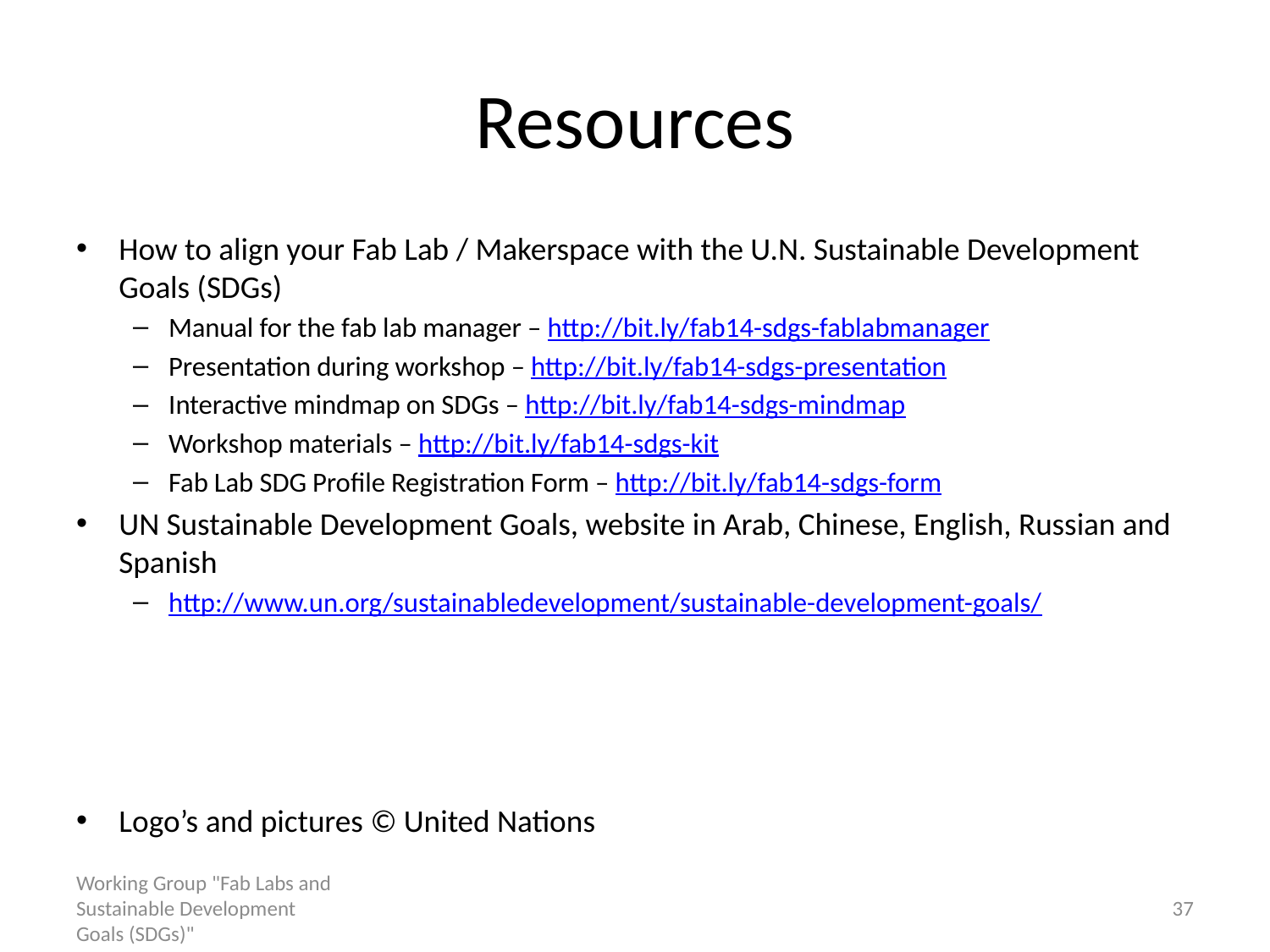

# Resources
How to align your Fab Lab / Makerspace with the U.N. Sustainable Development Goals (SDGs)
Manual for the fab lab manager – http://bit.ly/fab14-sdgs-fablabmanager
Presentation during workshop – http://bit.ly/fab14-sdgs-presentation
Interactive mindmap on SDGs – http://bit.ly/fab14-sdgs-mindmap
Workshop materials – http://bit.ly/fab14-sdgs-kit
Fab Lab SDG Profile Registration Form – http://bit.ly/fab14-sdgs-form
UN Sustainable Development Goals, website in Arab, Chinese, English, Russian and Spanish
http://www.un.org/sustainabledevelopment/sustainable-development-goals/

Logo’s and pictures © United Nations

Working Group "Fab Labs and Sustainable Development Goals (SDGs)"

37